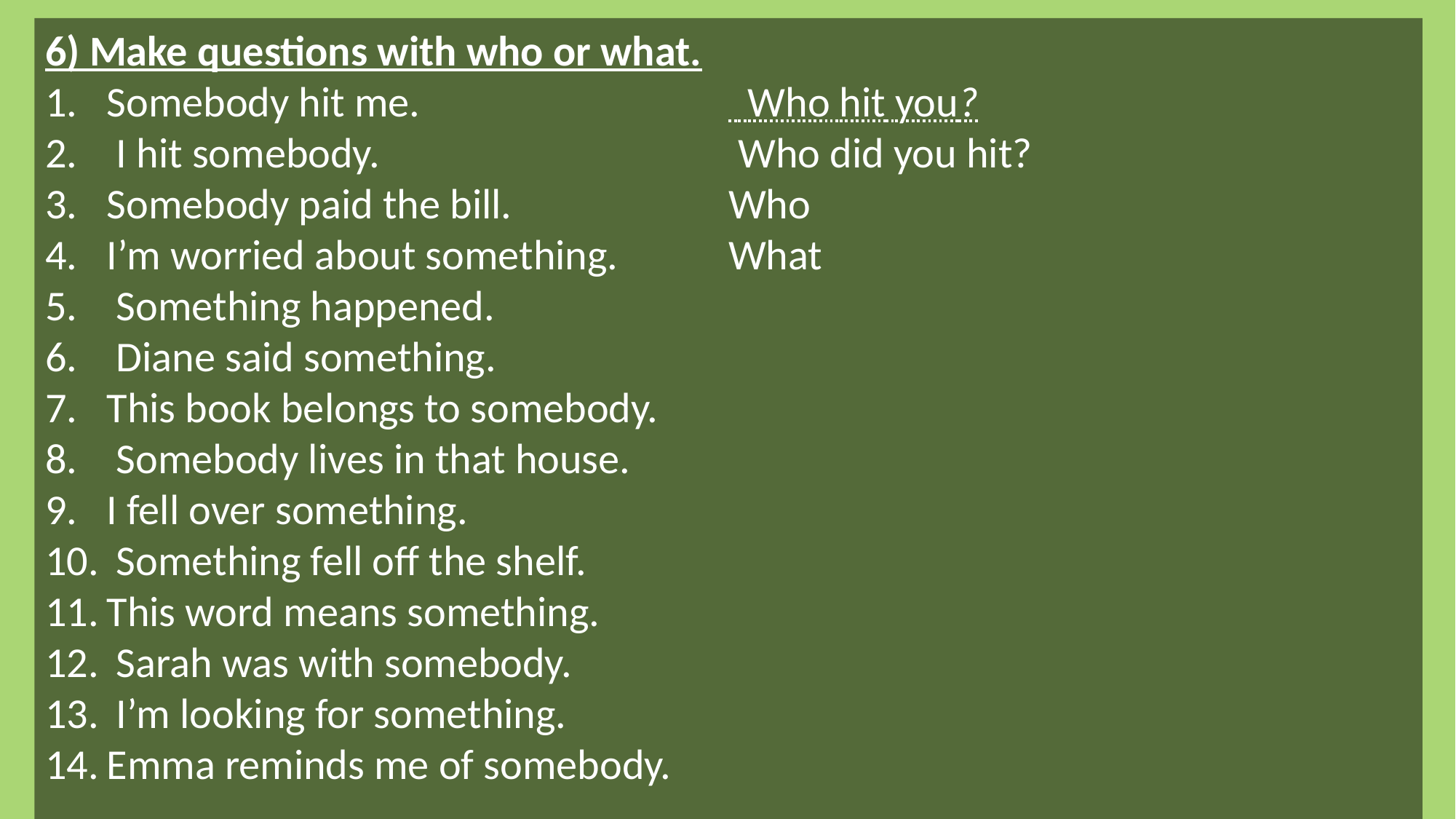

6) Make questions with who or what.
Somebody hit me.
 I hit somebody.
Somebody paid the bill.
I’m worried about something.
 Something happened.
 Diane said something.
This book belongs to somebody.
 Somebody lives in that house.
I fell over something.
 Something fell off the shelf.
This word means something.
 Sarah was with somebody.
 I’m looking for something.
Emma reminds me of somebody.

  Who hit you?
 Who did you hit?
Who
What